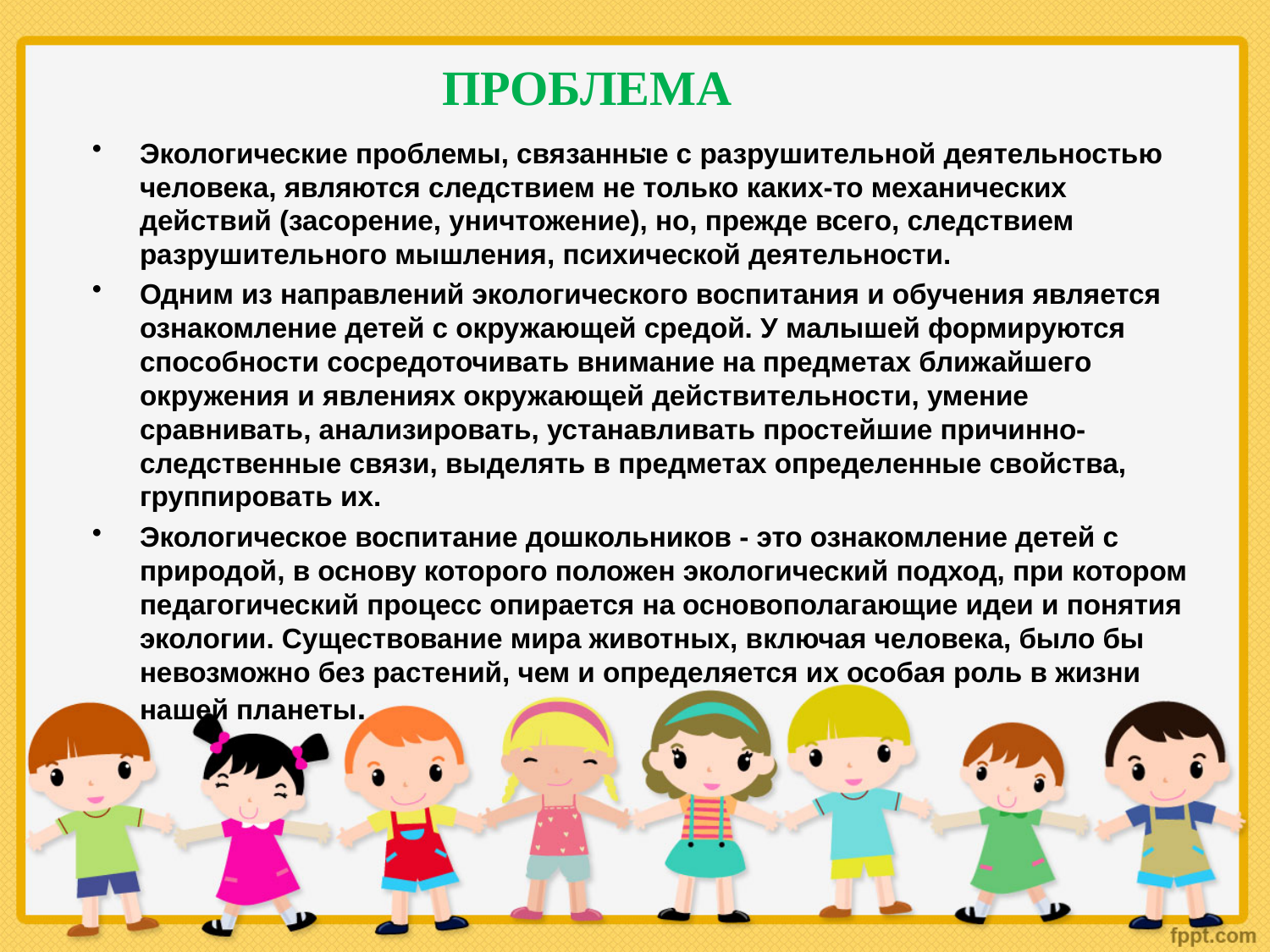

ПРОБЛЕМА
# .
Экологические проблемы, связанные с разрушительной деятельностью человека, являются следствием не только каких-то механических действий (засорение, уничтожение), но, прежде всего, следствием разрушительного мышления, психической деятельности.
Одним из направлений экологического воспитания и обучения является ознакомление детей с окружающей средой. У малышей формируются способности сосредоточивать внимание на предметах ближайшего окружения и явлениях окружающей действительности, умение сравнивать, анализировать, устанавливать простейшие причинно-следственные связи, выделять в предметах определенные свойства, группировать их.
Экологическое воспитание дошкольников - это ознакомление детей с природой, в основу которого положен экологический подход, при котором педагогический процесс опирается на основополагающие идеи и понятия экологии. Существование мира животных, включая человека, было бы невозможно без растений, чем и определяется их особая роль в жизни нашей планеты.